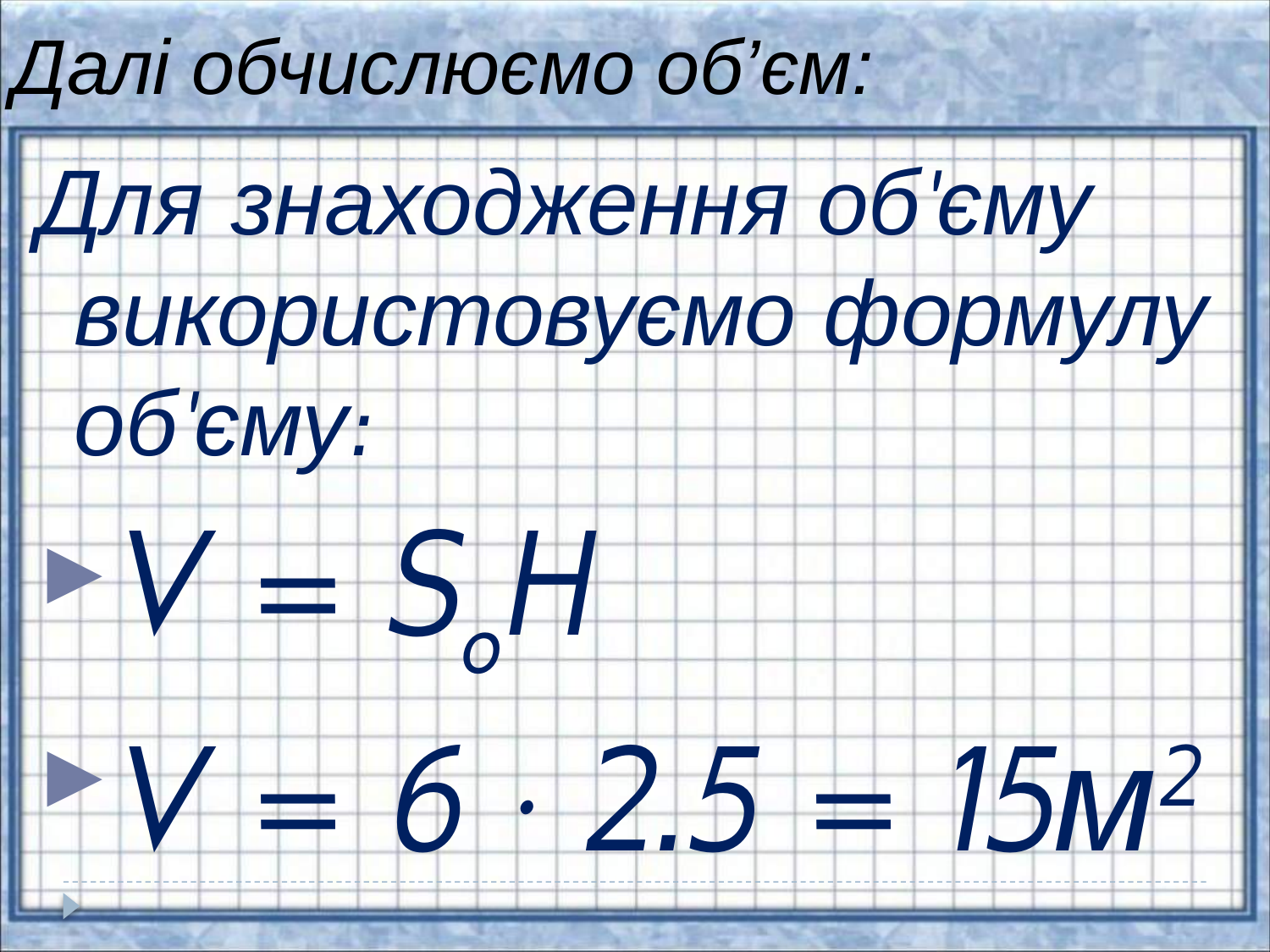

# Далі обчислюємо об’єм:
Для знаходження об'єму використовуємо формулу об'єму:
V = SoH
V = 6 · 2.5 = 15м2